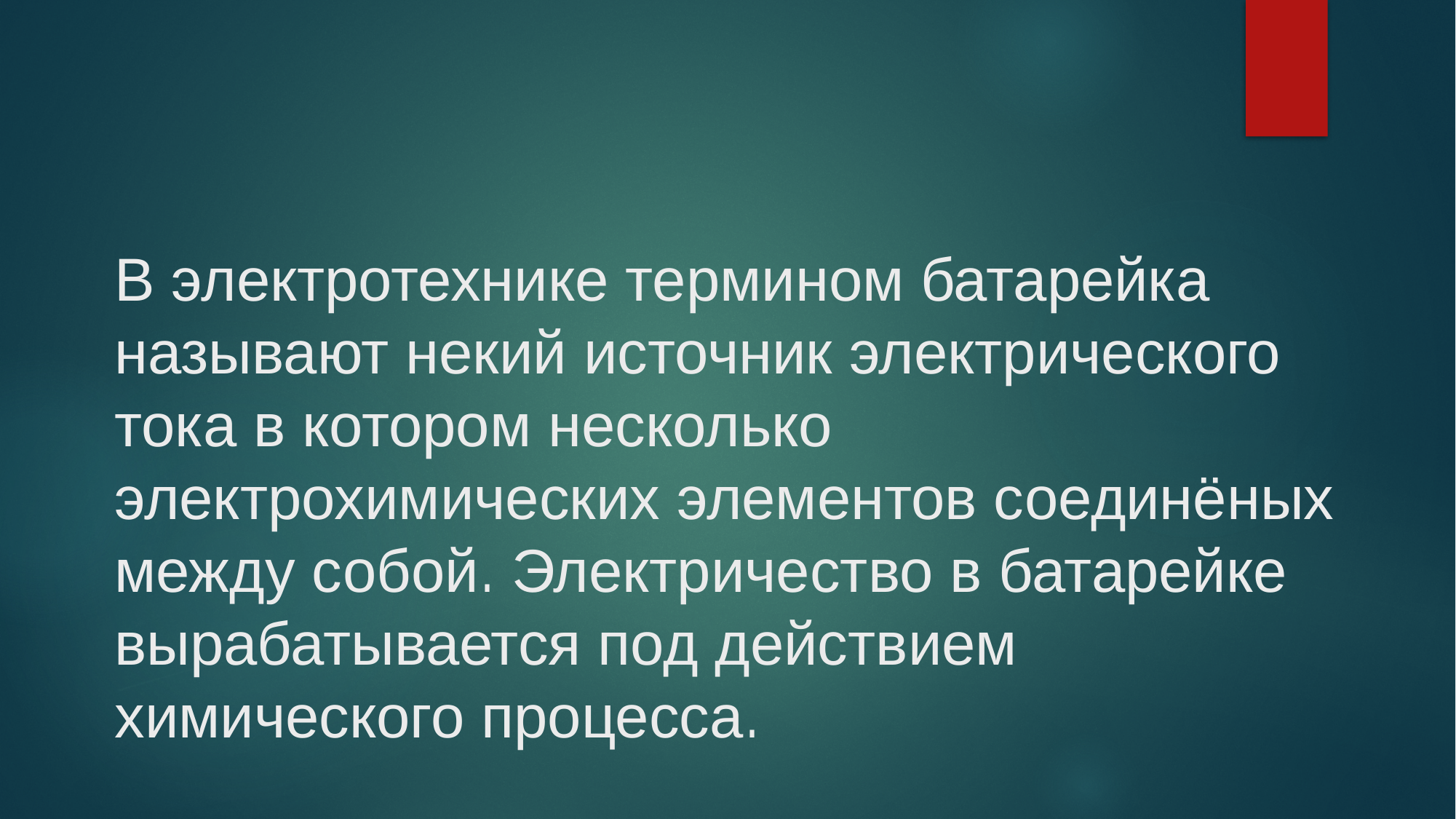

# В электротехнике термином батарейка называют некий источник электрического тока в котором несколько электрохимических элементов соединёных между собой. Электричество в батарейке вырабатывается под действием химического процесса.